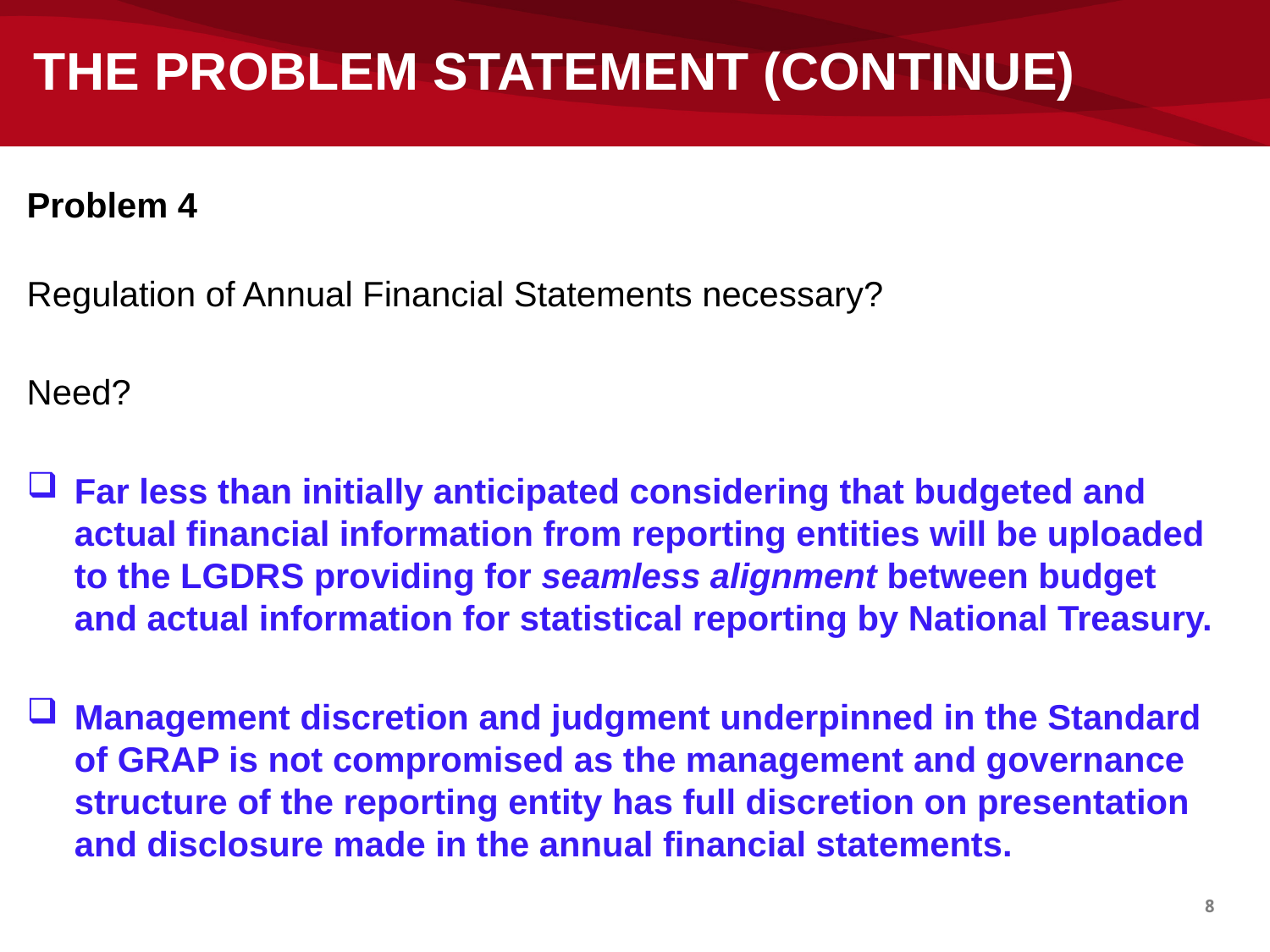

# THE PROBLEM STATEMENT (CONTINUE)
Problem 4

Regulation of Annual Financial Statements necessary?

Need?

Far less than initially anticipated considering that budgeted and actual financial information from reporting entities will be uploaded to the LGDRS providing for seamless alignment between budget and actual information for statistical reporting by National Treasury.

Management discretion and judgment underpinned in the Standard of GRAP is not compromised as the management and governance structure of the reporting entity has full discretion on presentation and disclosure made in the annual financial statements.

8